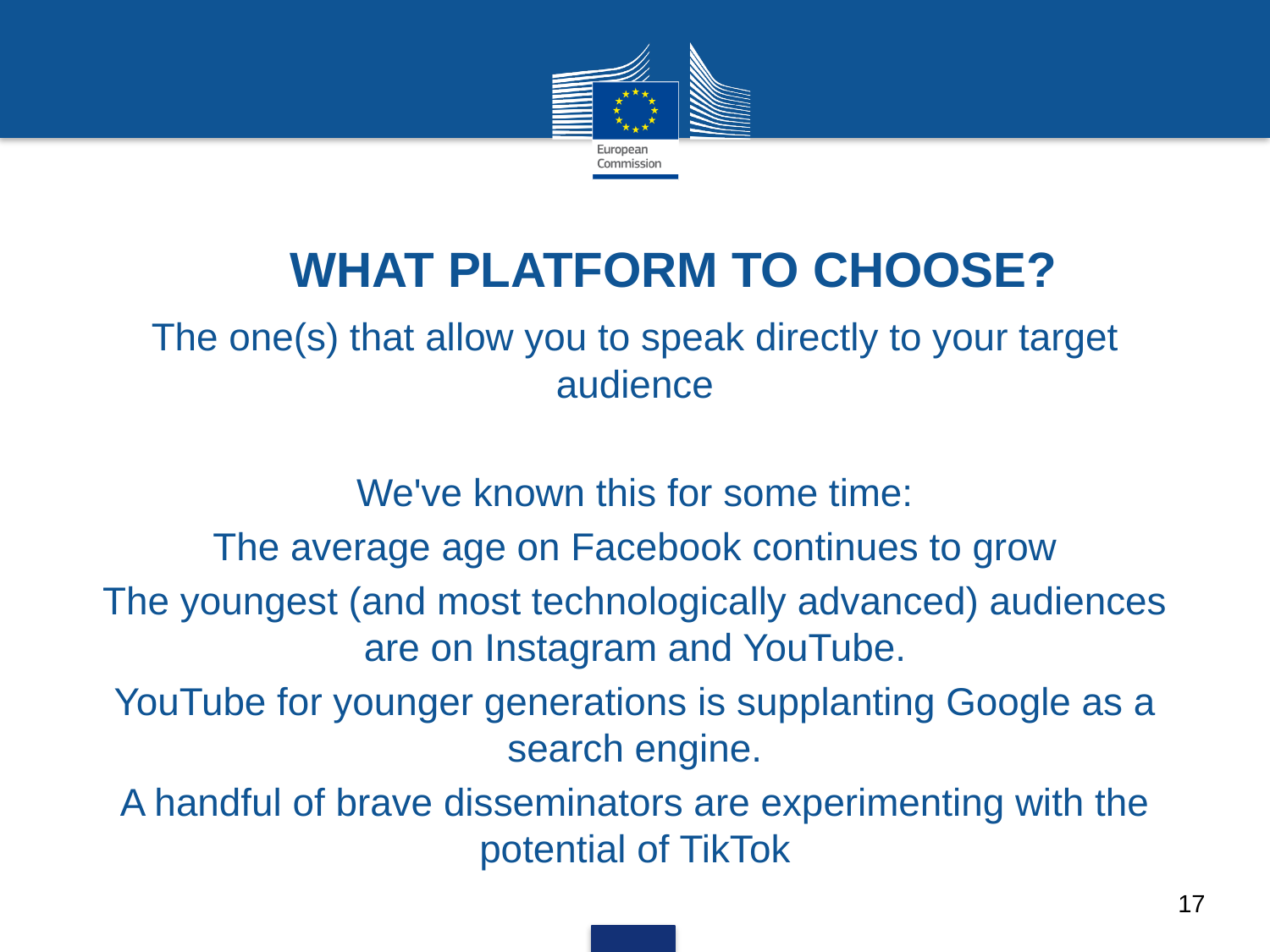

# WHAT PLATFORM TO CHOOSE?
The one(s) that allow you to speak directly to your target audience

We've known this for some time:
The average age on Facebook continues to grow
The youngest (and most technologically advanced) audiences are on Instagram and YouTube.
YouTube for younger generations is supplanting Google as a search engine.
A handful of brave disseminators are experimenting with the potential of TikTok
17